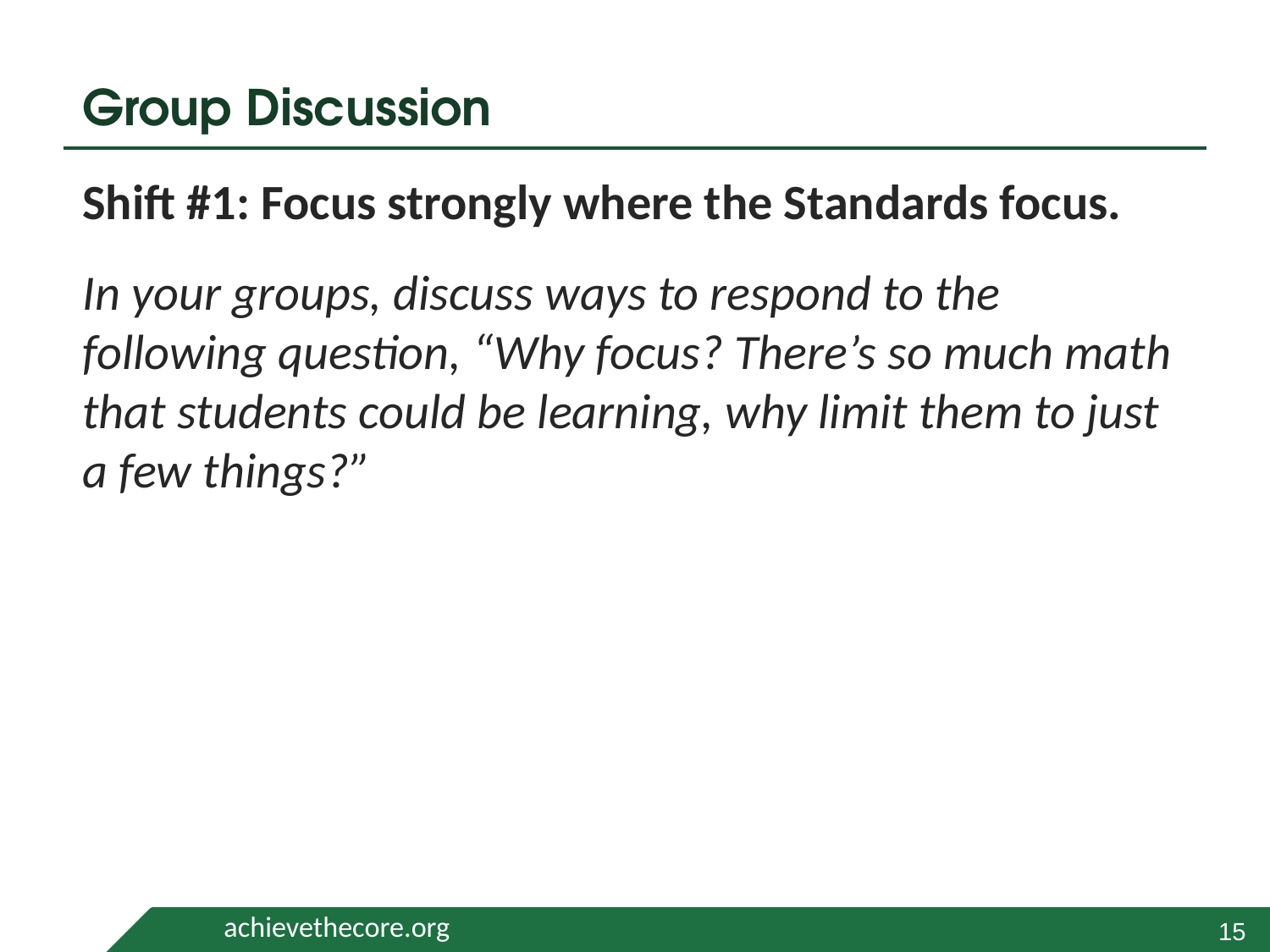

# Group Discussion
Shift #1: Focus strongly where the Standards focus.
In your groups, discuss ways to respond to the following question, “Why focus? There’s so much math that students could be learning, why limit them to just a few things?”

15